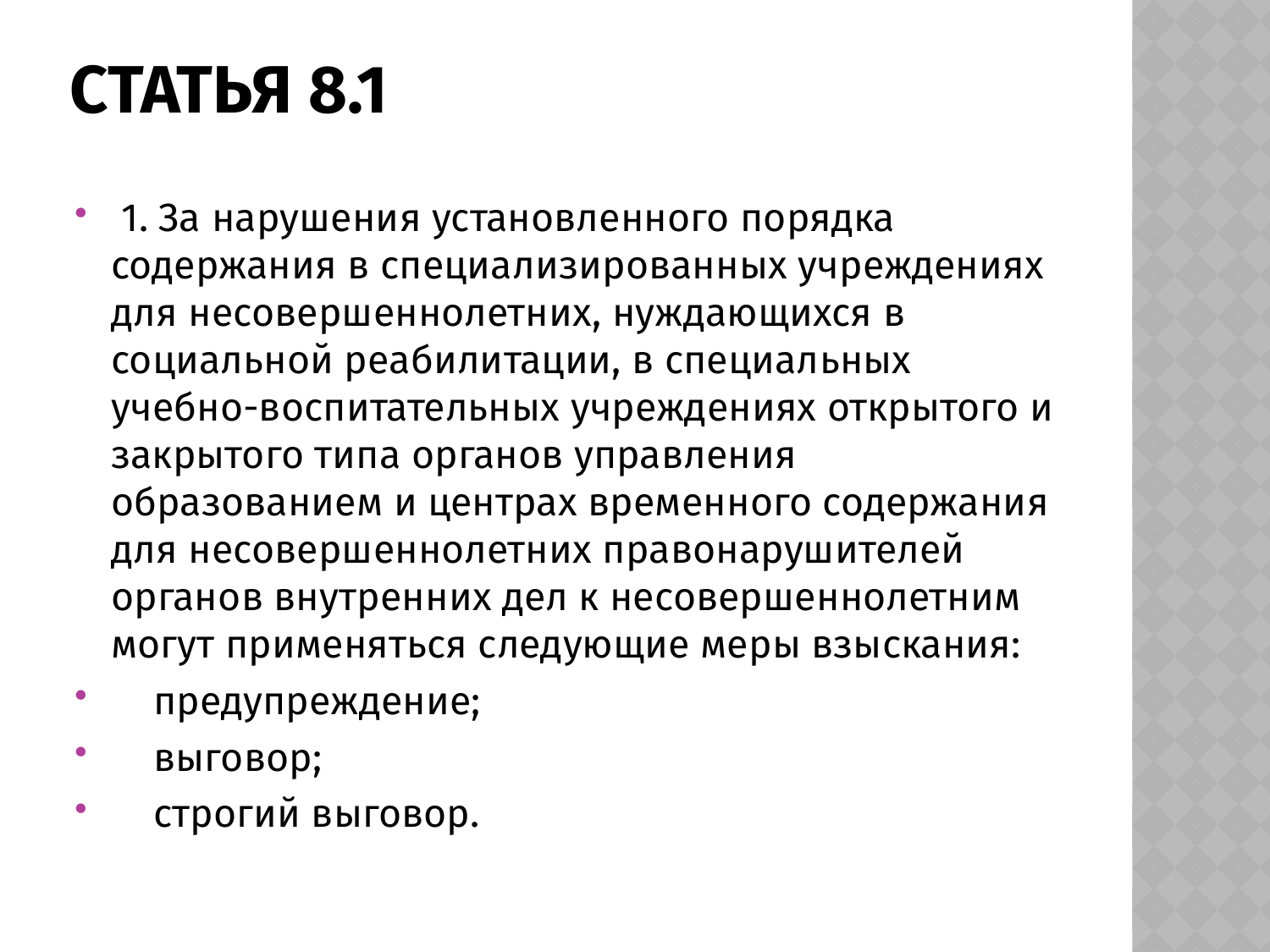

# Статья 8.1
 1. За нарушения установленного порядка содержания в специализированных учреждениях для несовершеннолетних, нуждающихся в социальной реабилитации, в специальных учебно-воспитательных учреждениях открытого и закрытого типа органов управления образованием и центрах временного содержания для несовершеннолетних правонарушителей органов внутренних дел к несовершеннолетним могут применяться следующие меры взыскания:
    предупреждение;
    выговор;
    строгий выговор.